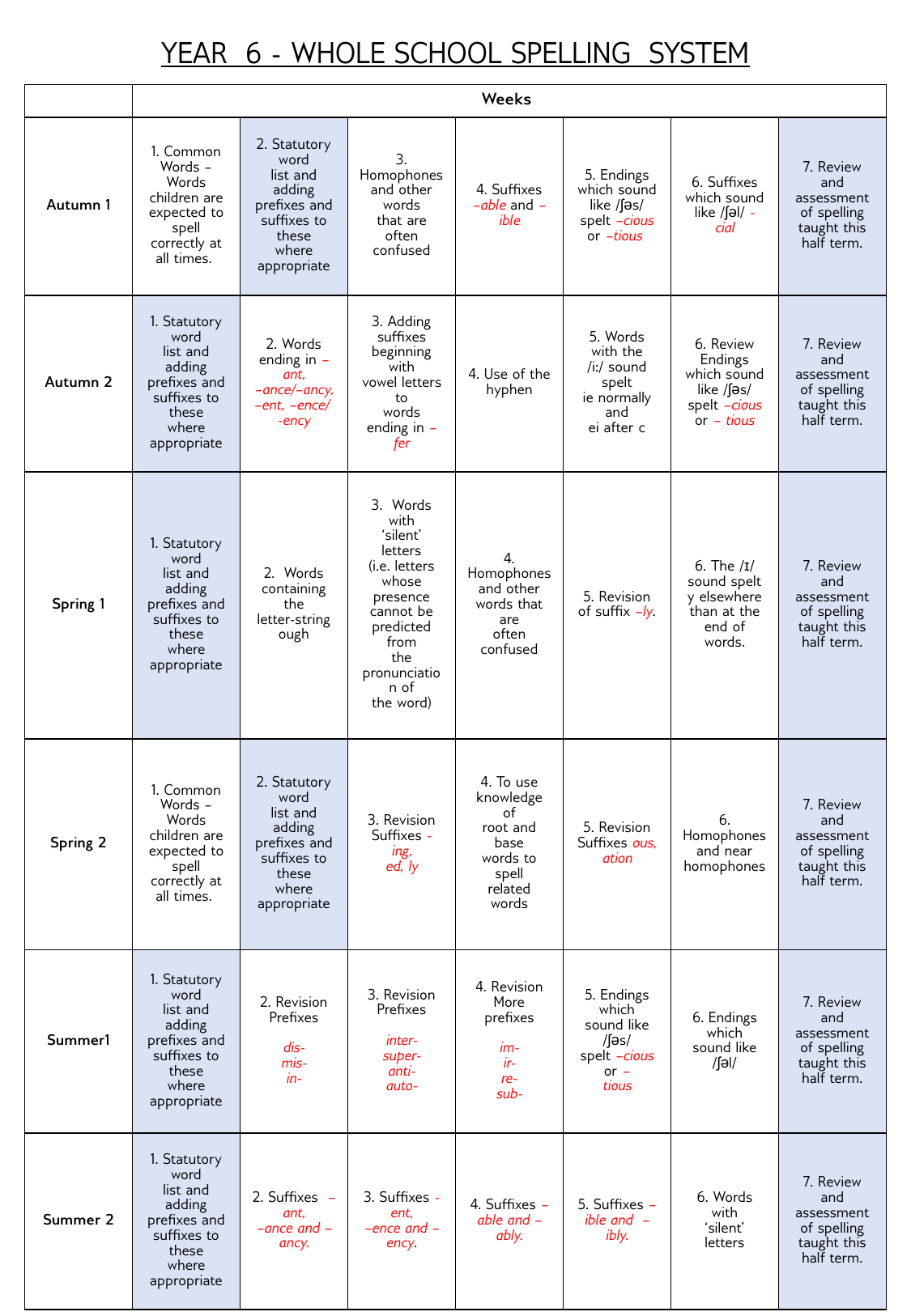

YEAR  6 - WHOLE SCHOOL SPELLING  SYSTEM
|  | Weeks |  |  |  |  |  |  |
| --- | --- | --- | --- | --- | --- | --- | --- |
| Autumn 1 | 1. Common Words – Words children are expected to spell correctly at all times. | 2. Statutory word list and adding prefixes and suffixes to these where appropriate | 3. Homophones and other words that are often confused | 4. Suffixes –able and –ible | 5. Endings which sound like /ʃəs/ spelt –cious or –tious | 6. Suffixes which sound like /ʃəl/ - cial | 7. Review and assessment of spelling taught this half term. |
| Autumn 2 | 1. Statutory word list and adding prefixes and suffixes to these where appropriate | 2. Words ending in –ant, –ance/–ancy, –ent, –ence/ -ency | 3. Adding suffixes beginning with vowel letters to words ending in –fer | 4. Use of the hyphen | 5. Words with the /i:/ sound spelt ie normally and ei after c | 6. Review Endings which sound like /ʃəs/ spelt –cious or – tious | 7. Review and assessment of spelling taught this half term. |
| Spring 1 | 1. Statutory word list and adding prefixes and suffixes to these where appropriate | 2. Words containing the letter-string ough | 3. Words with ‘silent’ letters (i.e. letters whose presence cannot be predicted from the pronunciation of the word) | 4. Homophones and other words that are often confused | 5. Revision of suffix –ly. | 6. The /ɪ/ sound spelt y elsewhere than at the end of words. | 7. Review and assessment of spelling taught this half term. |
| Spring 2 | 1. Common Words – Words children are expected to spell correctly at all times. | 2. Statutory word list and adding prefixes and suffixes to these where appropriate | 3. Revision Suffixes - ing, ed, ly | 4. To use knowledge of root and base words to spell related words | 5. Revision Suffixes ous, ation | 6. Homophones and near homophones | 7. Review and assessment of spelling taught this half term. |
| Summer1 | 1. Statutory word list and adding prefixes and suffixes to these where appropriate | 2. Revision Prefixes dis- mis- in- | 3. Revision Prefixes inter- super- anti- auto- | 4. Revision More prefixes im- ir- re- sub- | 5. Endings which sound like /ʃəs/ spelt –cious or – tious | 6. Endings which sound like /ʃəl/ | 7. Review and assessment of spelling taught this half term. |
| Summer 2 | 1. Statutory word list and adding prefixes and suffixes to these where appropriate | 2. Suffixes –ant, –ance and –ancy. | 3. Suffixes -ent, –ence and –ency. | 4. Suffixes –able and –ably. | 5. Suffixes –ible and –ibly. | 6. Words with ‘silent’ letters | 7. Review and assessment of spelling taught this half term. |